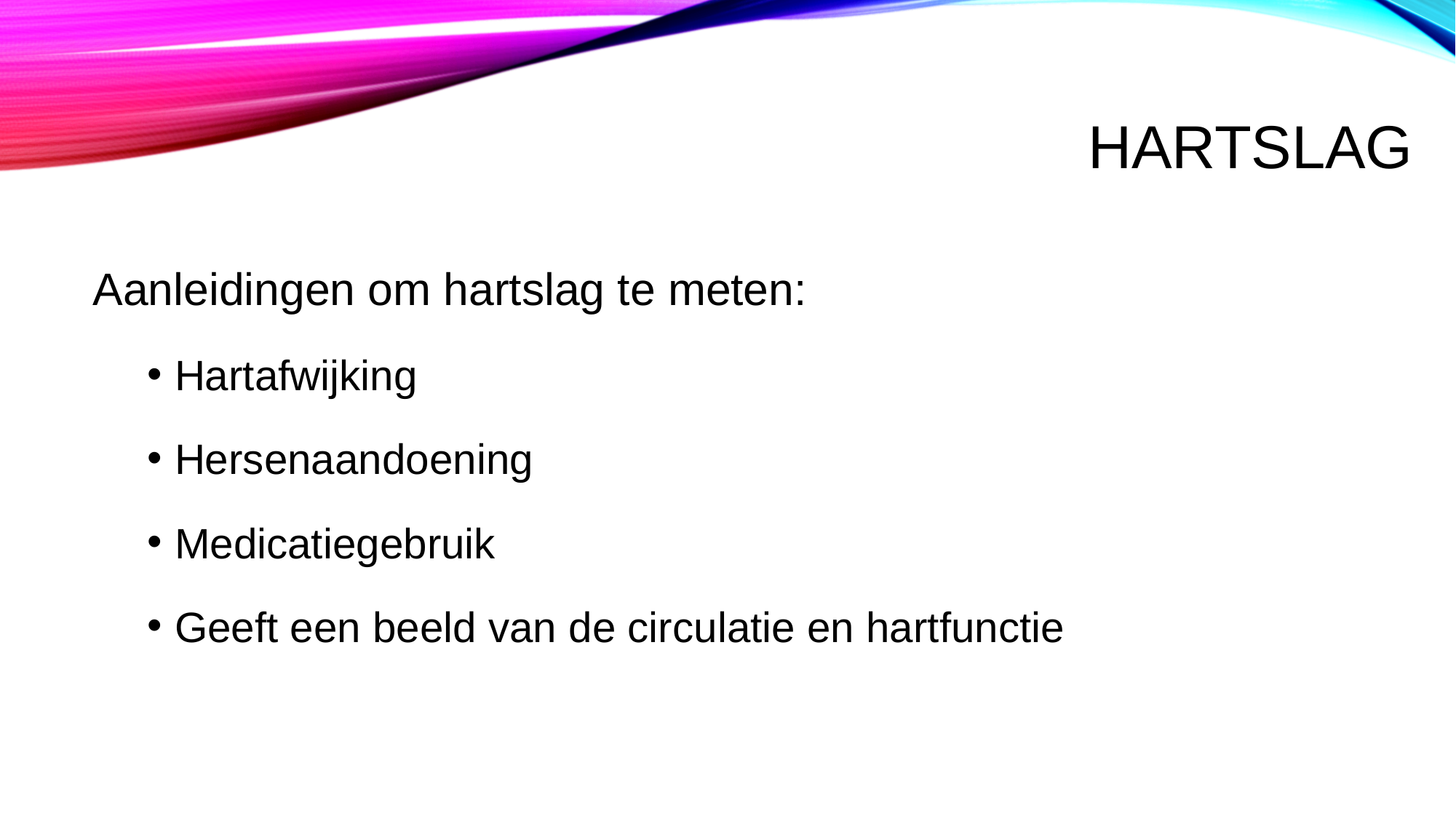

# hartslag
Aanleidingen om hartslag te meten:
Hartafwijking
Hersenaandoening
Medicatiegebruik
Geeft een beeld van de circulatie en hartfunctie